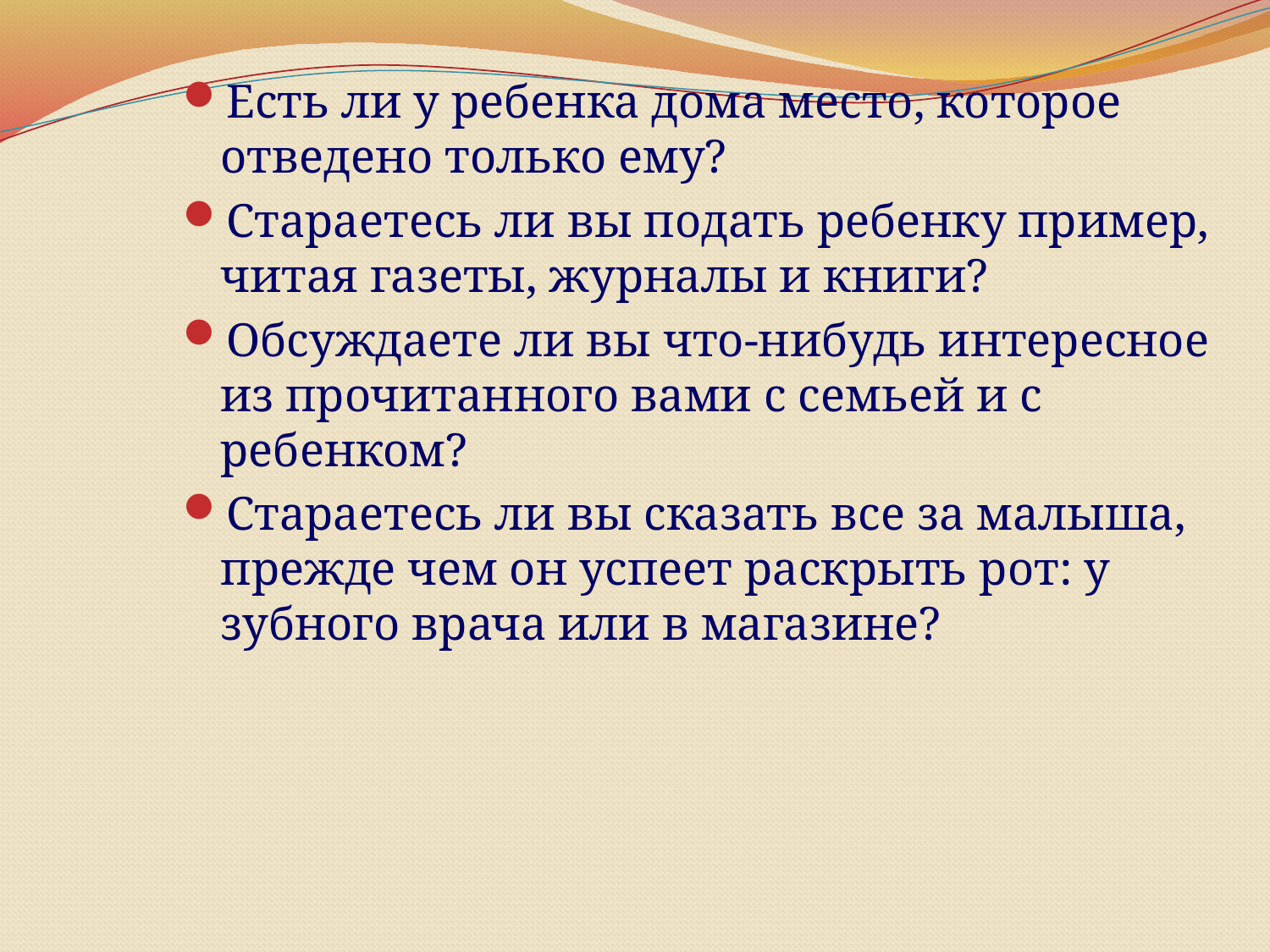

Есть ли у ребенка дома место, которое отведено только ему?
Стараетесь ли вы подать ребенку пример, читая газеты, журналы и книги?
Обсуждаете ли вы что-нибудь интересное из прочитанного вами с семьей и с ребенком?
Стараетесь ли вы сказать все за малыша, прежде чем он успеет раскрыть рот: у зубного врача или в магазине?